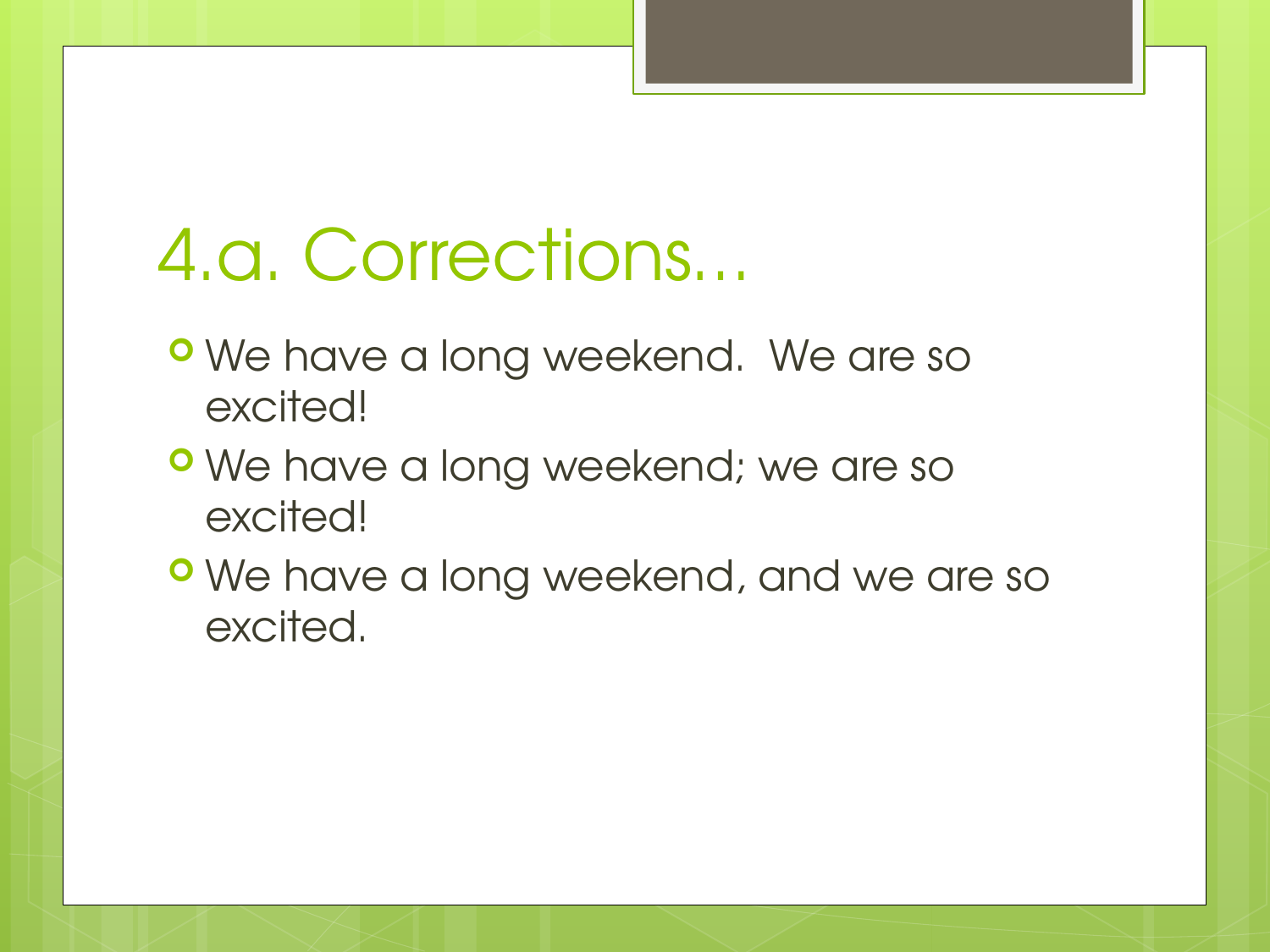

# 4.a. Corrections…
We have a long weekend.  We are so excited!
We have a long weekend; we are so excited!
We have a long weekend, and we are so excited.